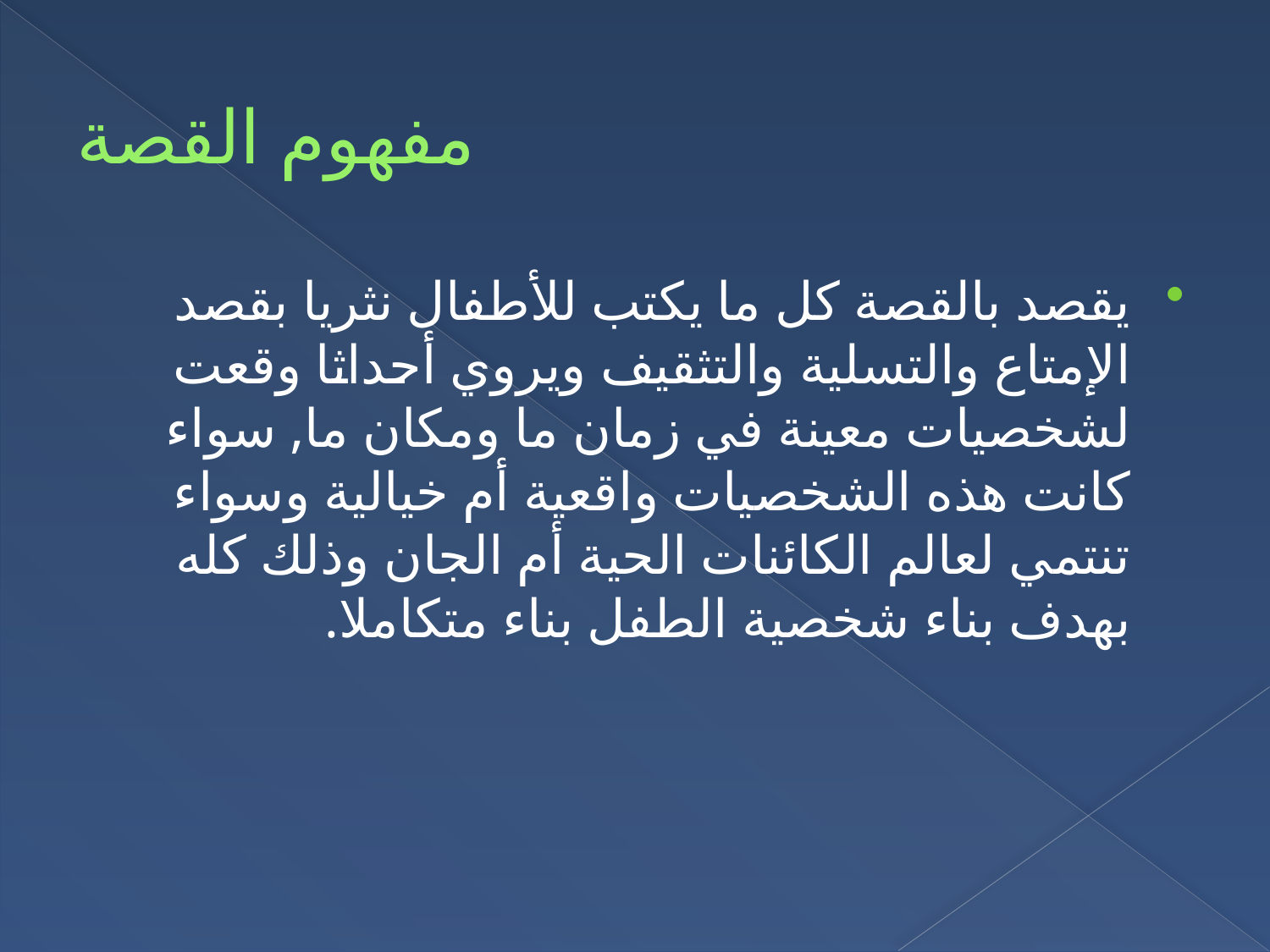

# مفهوم القصة
يقصد بالقصة كل ما يكتب للأطفال نثريا بقصد الإمتاع والتسلية والتثقيف ويروي أحداثا وقعت لشخصيات معينة في زمان ما ومكان ما, سواء كانت هذه الشخصيات واقعية أم خيالية وسواء تنتمي لعالم الكائنات الحية أم الجان وذلك كله بهدف بناء شخصية الطفل بناء متكاملا.